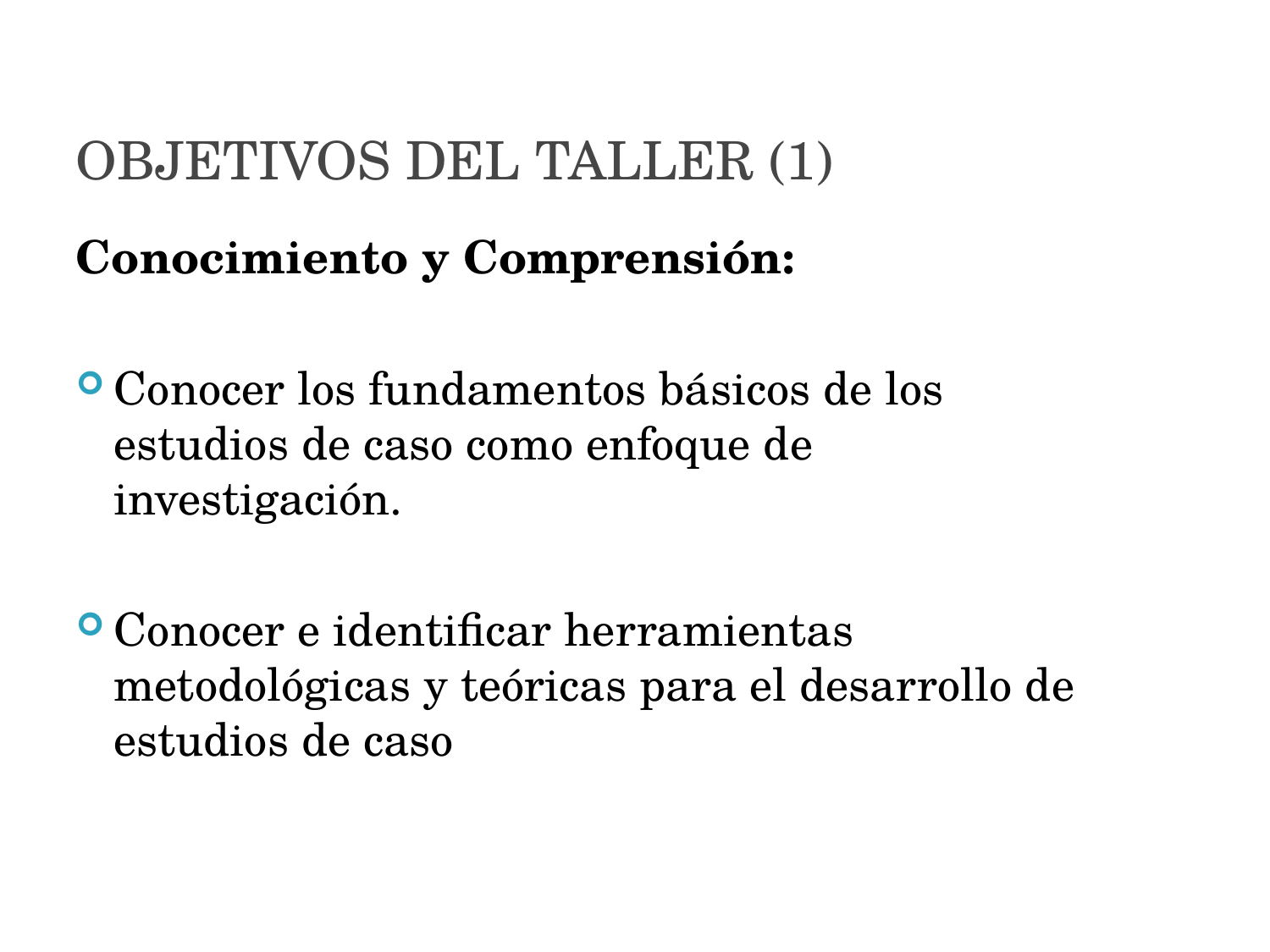

# Objetivos del Taller (1)
Conocimiento y Comprensión:

Conocer los fundamentos básicos de los estudios de caso como enfoque de investigación.

Conocer e identificar herramientas metodológicas y teóricas para el desarrollo de estudios de caso